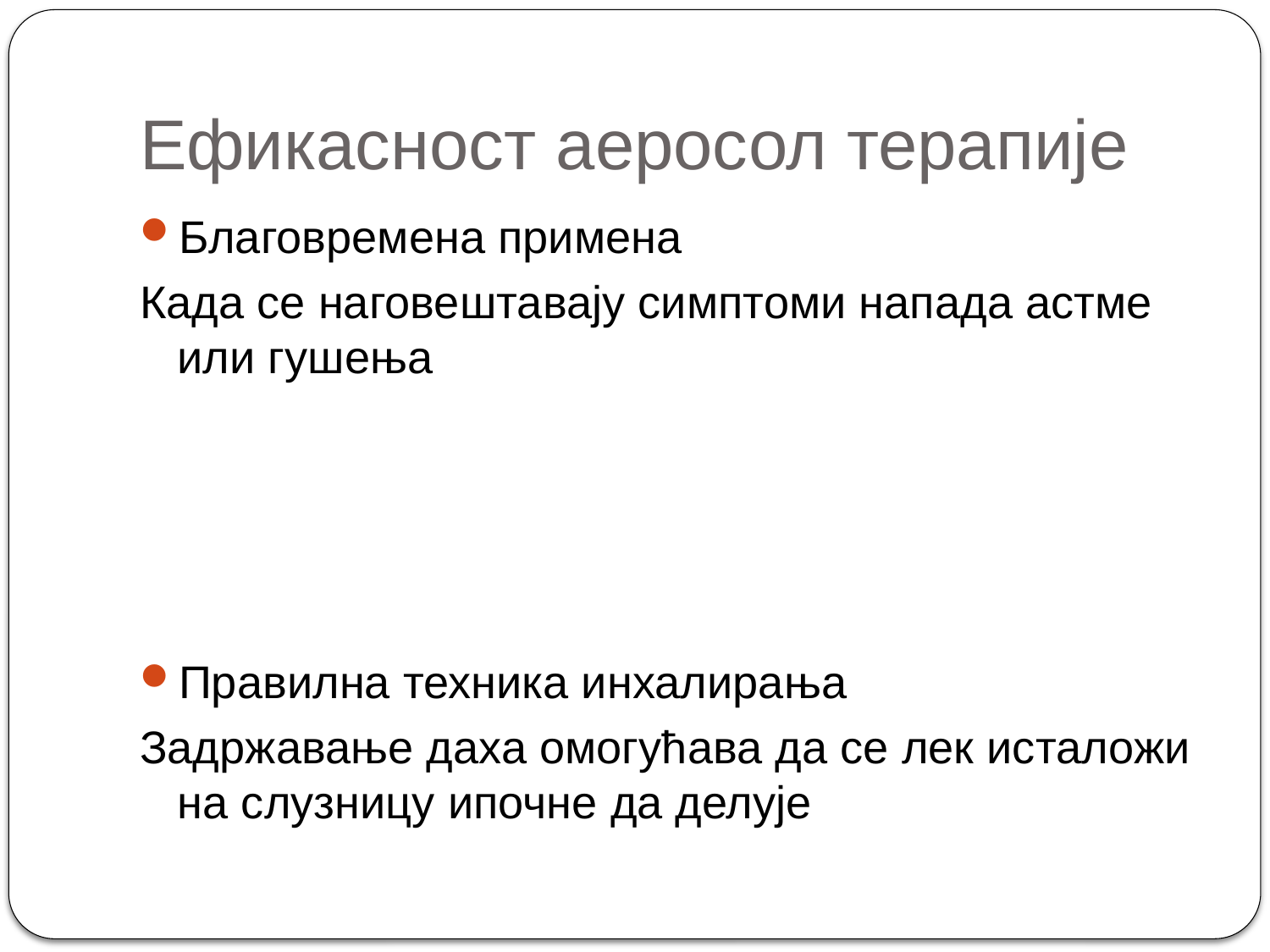

# Ефикасност аеросол терапије
Благовремена примена
Када се наговештавају симптоми напада астме или гушења

Правилна техника инхалирања
Задржавање даха омогућава да се лек исталожи на слузницу ипочне да делује